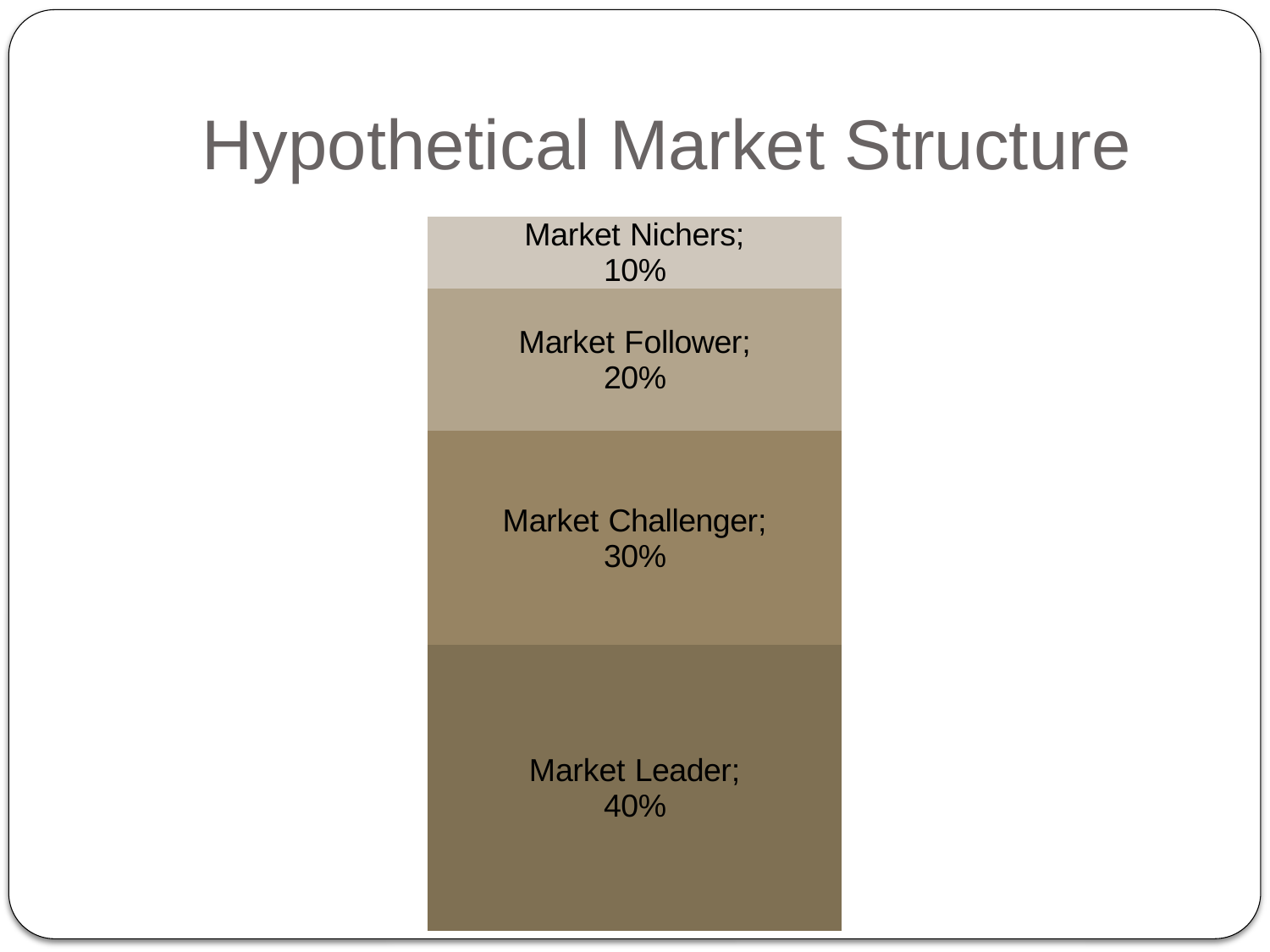

# Hypothetical Market Structure

### Chart

| Category | Market Leader | Market Challenger | Market Follower | Market Nichers |
|---|---|---|---|---|
| Category 1 | 0.4 | 0.3 | 0.2 | 0.1 |